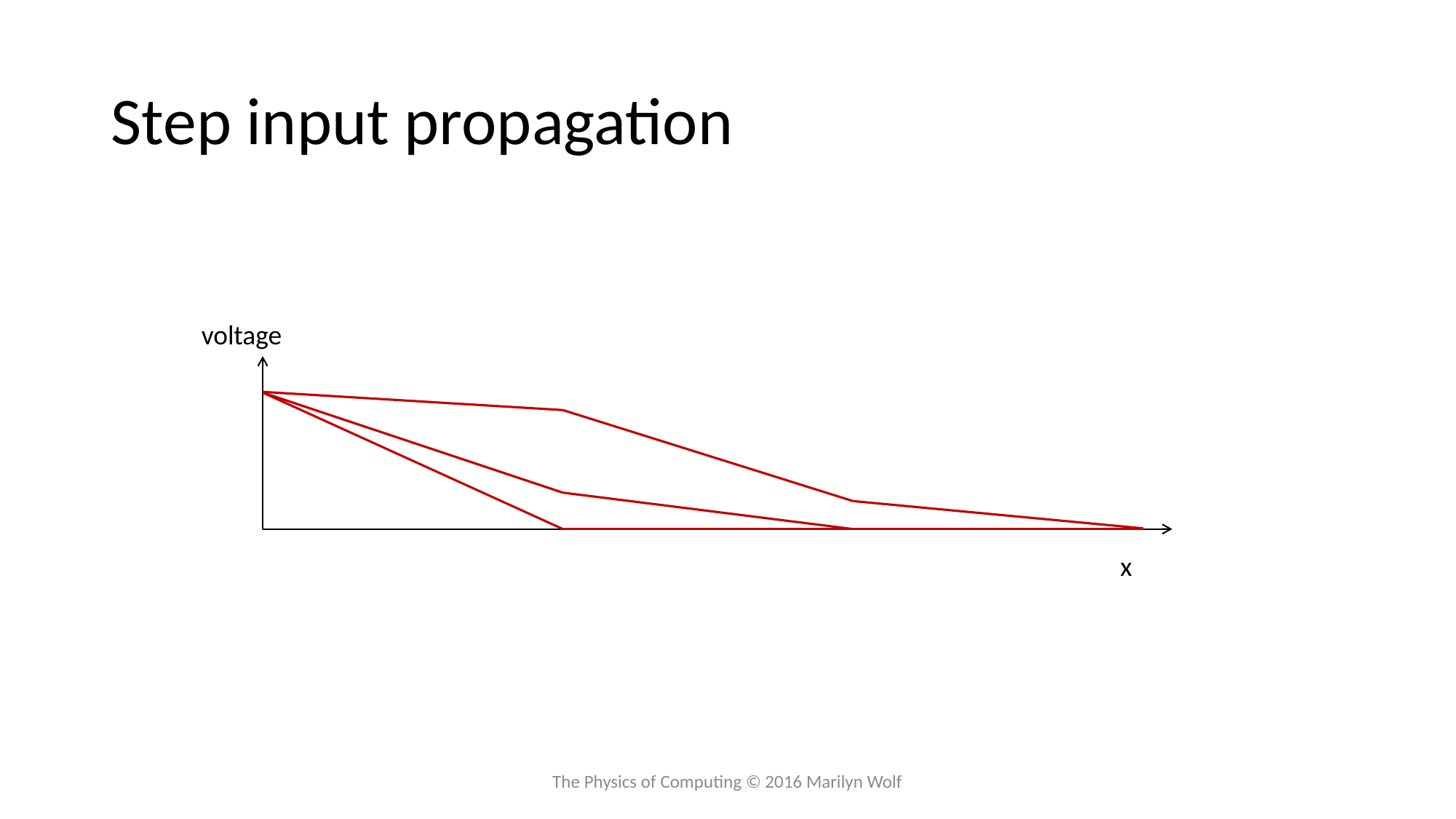

# Step input propagation
voltage
x
The Physics of Computing © 2016 Marilyn Wolf